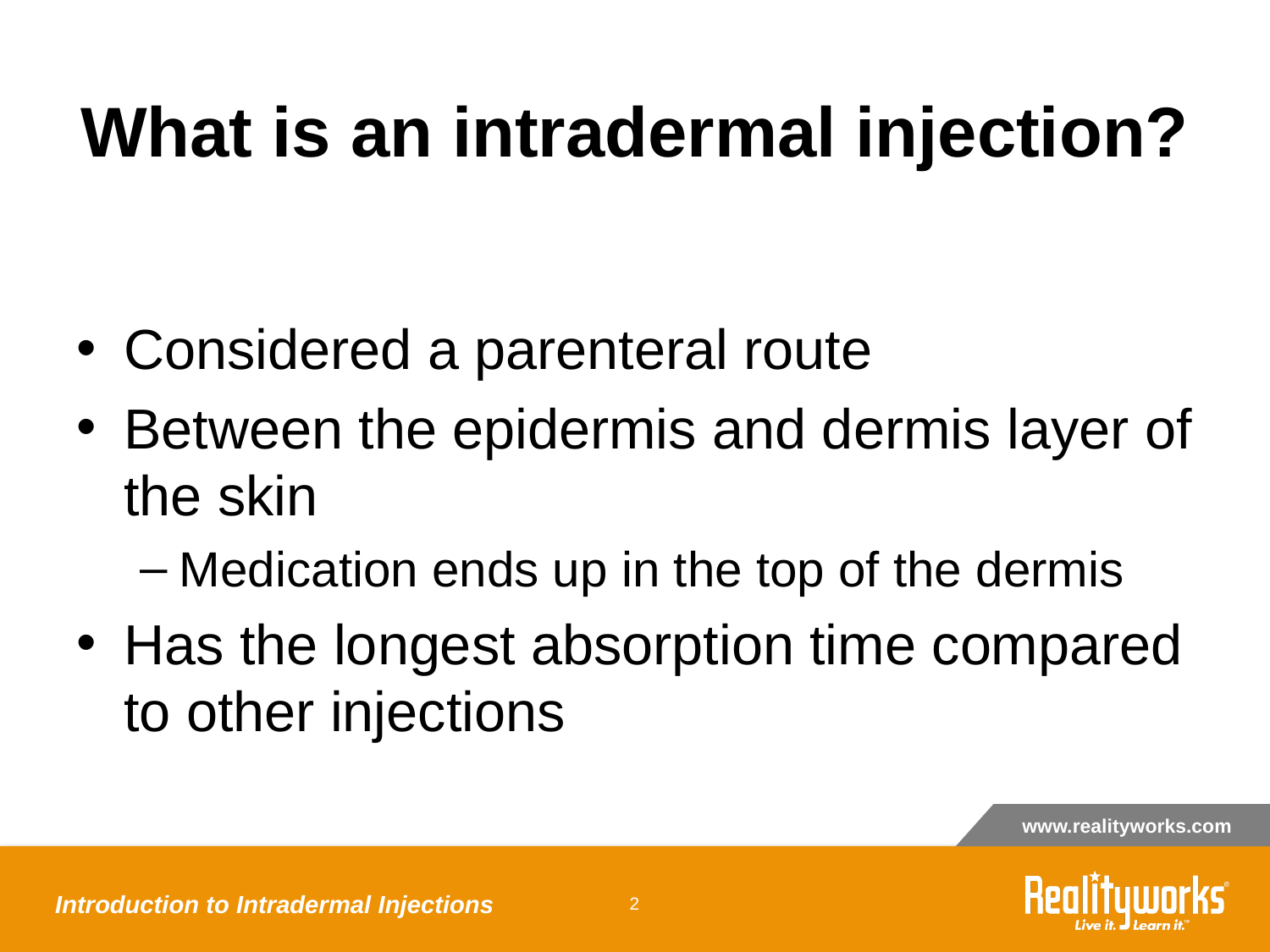

# What is an intradermal injection?
Considered a parenteral route
Between the epidermis and dermis layer of the skin
Medication ends up in the top of the dermis
Has the longest absorption time compared to other injections
Introduction to Intradermal Injections
2